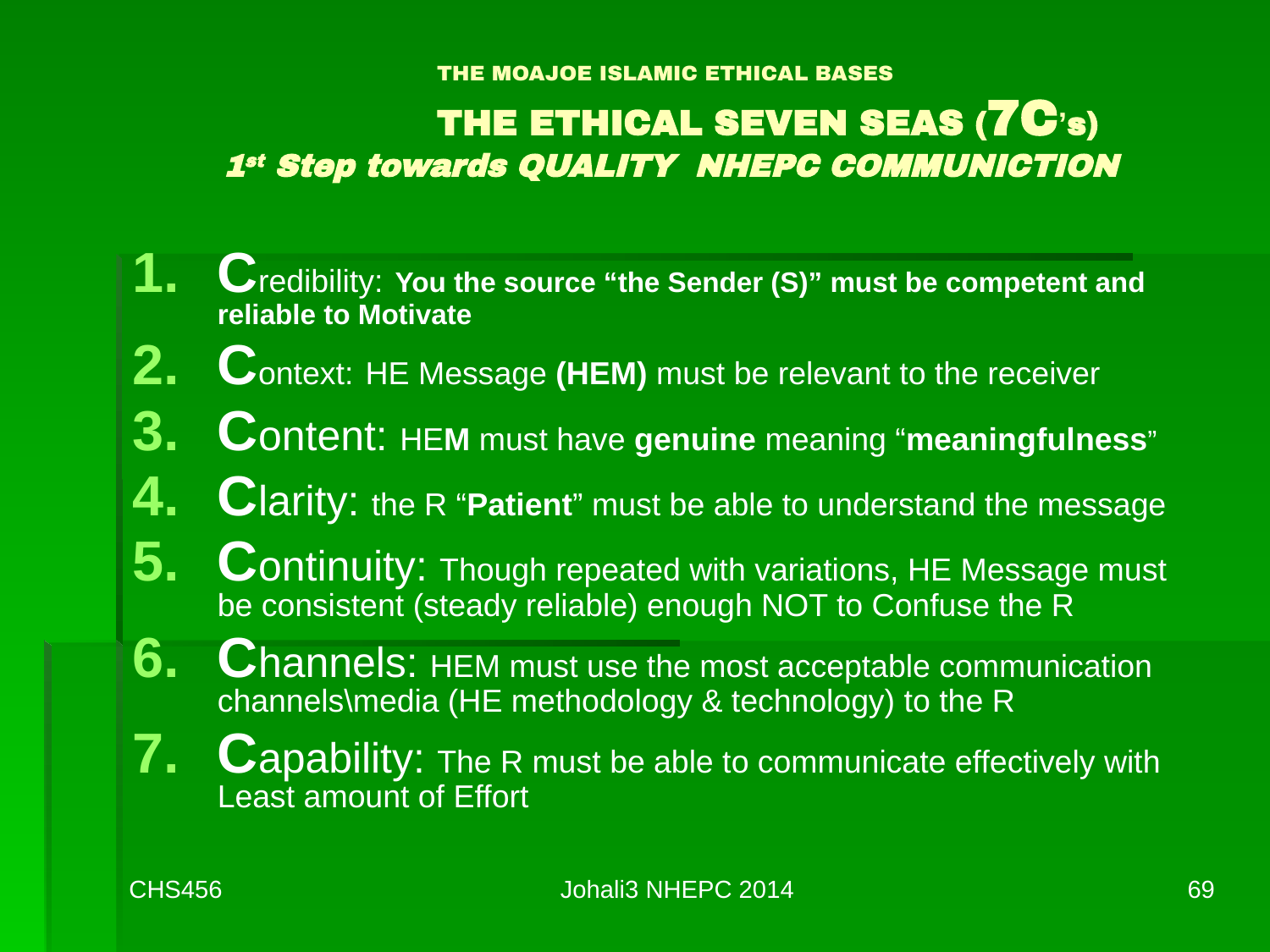

# THE MOAJOE ISLAMIC ETHICAL BASES THE ETHICAL SEVEN SEAS (7C’s) 1st Step towards QUALITY  NHEPC COMMUNICTION
Credibility: You the source “the Sender (S)” must be competent and reliable to Motivate
Context: HE Message (HEM) must be relevant to the receiver
Content: HEM must have genuine meaning “meaningfulness”
Clarity: the R “Patient” must be able to understand the message
Continuity: Though repeated with variations, HE Message must be consistent (steady reliable) enough NOT to Confuse the R
Channels: HEM must use the most acceptable communication channels\media (HE methodology & technology) to the R
Capability: The R must be able to communicate effectively with Least amount of Effort
CHS456
Johali3 NHEPC 2014
69